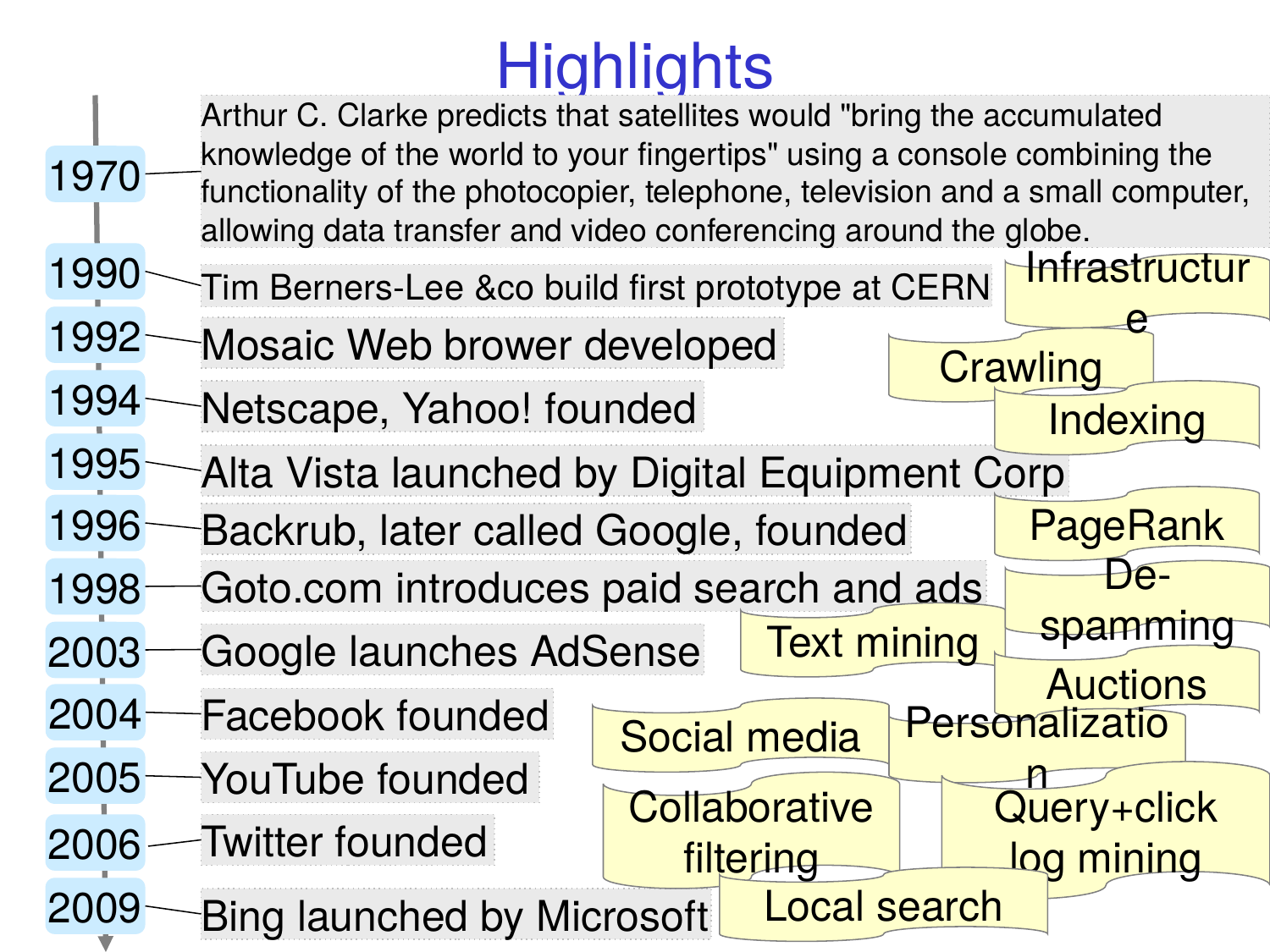

# Highlights
Arthur C. Clarke predicts that satellites would "bring the accumulated knowledge of the world to your fingertips" using a console combining the functionality of the photocopier, telephone, television and a small computer, allowing data transfer and video conferencing around the globe.
1970
1990
Infrastructure
Tim Berners-Lee &co build first prototype at CERN
1992
Mosaic Web brower developed
Crawling
1994
Netscape, Yahoo! founded
Indexing
1995
Alta Vista launched by Digital Equipment Corp
PageRank
1996
Backrub, later called Google, founded
1998
Goto.com introduces paid search and ads
De-spamming
Text mining
2003
Google launches AdSense
Auctions
2004
Facebook founded
Social media
Personalization
2005
YouTube founded
Query+click
log mining
Collaborative
filtering
2006
Twitter founded
Local search
2009
Bing launched by Microsoft